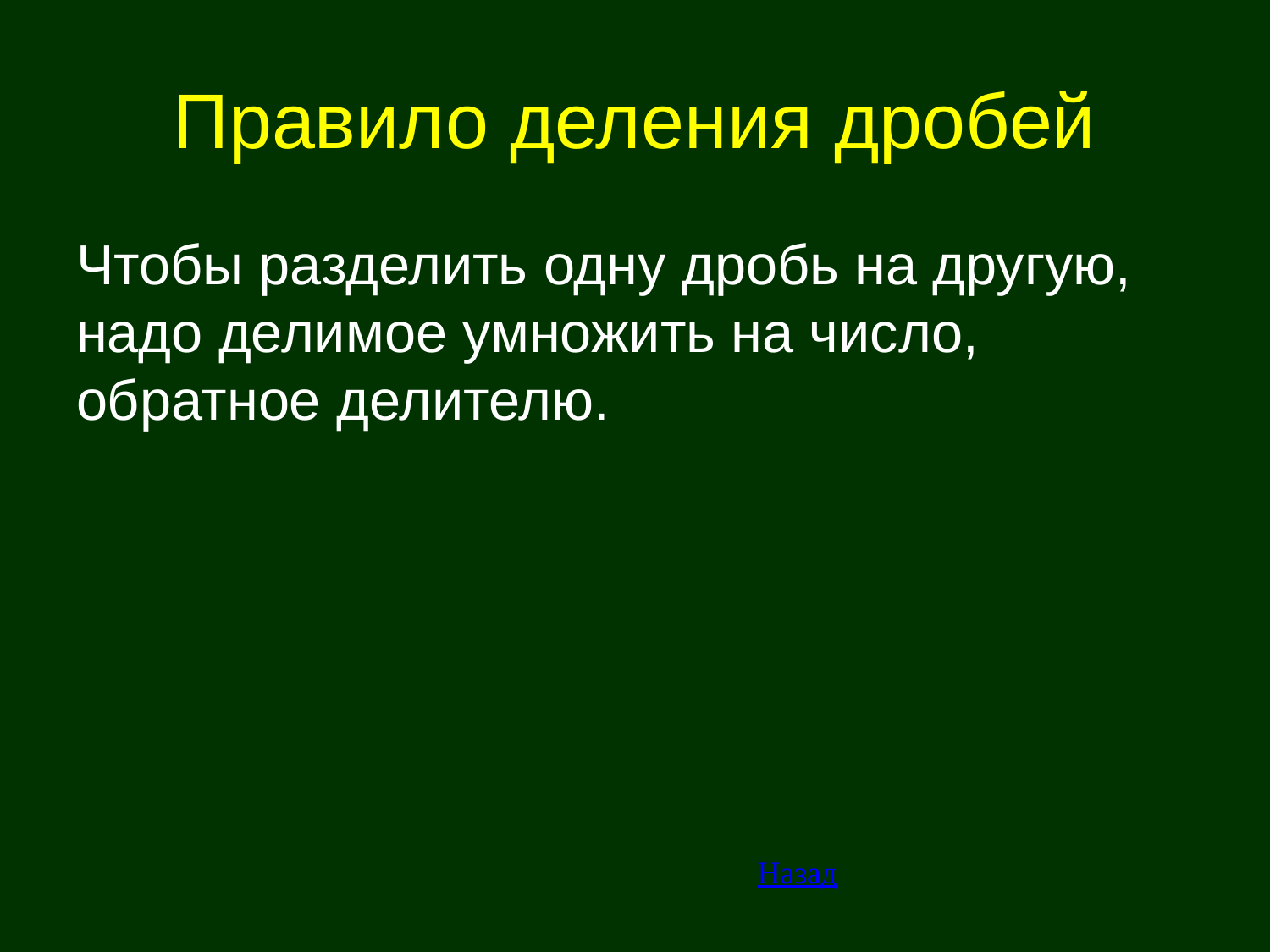

# Правило деления дробей
Чтобы разделить одну дробь на другую, надо делимое умножить на число, обратное делителю.
Назад